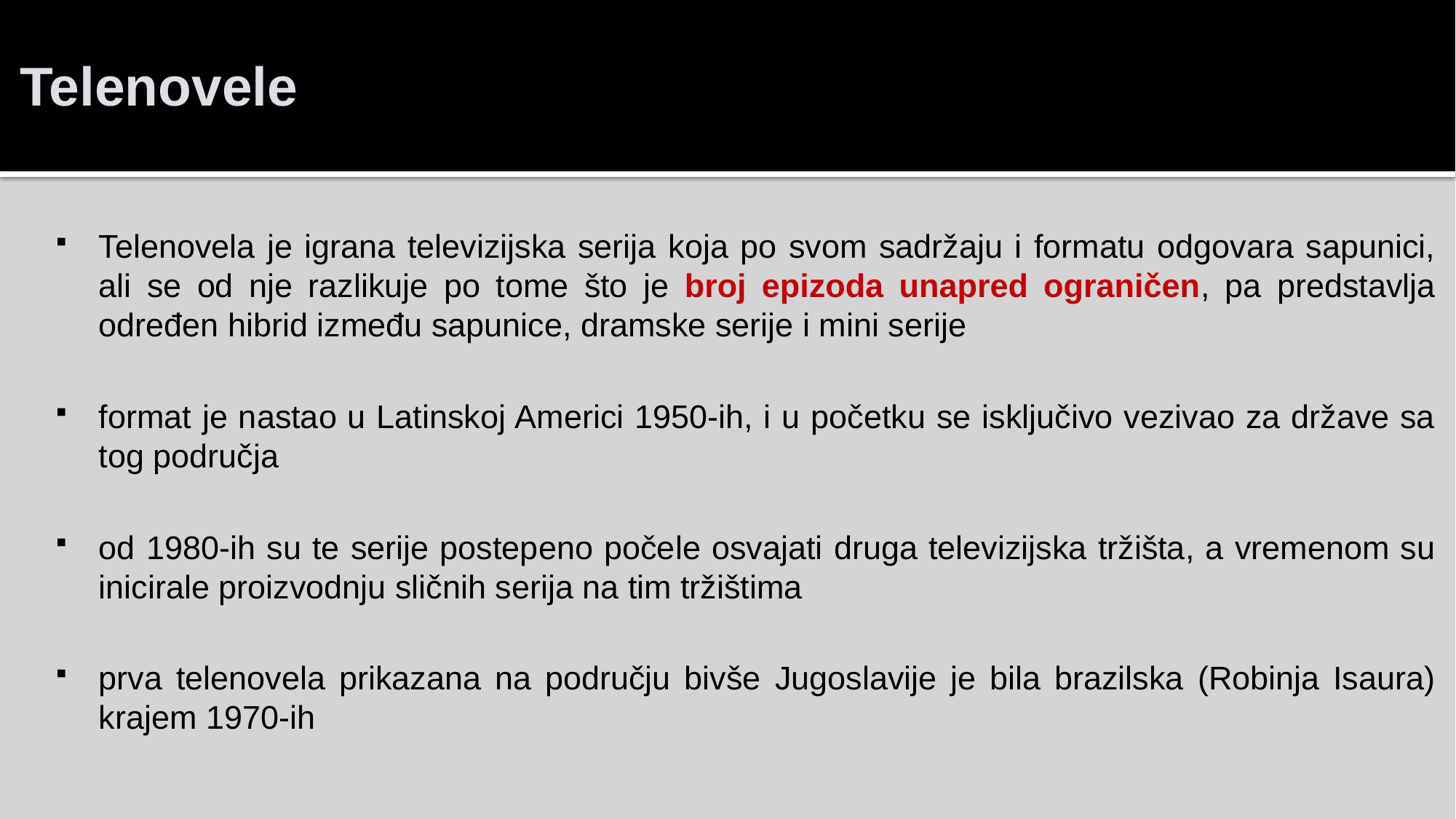

# Telenovele

Telenovela je igrana televizijska serija koja po svom sadržaju i formatu odgovara sapunici, ali se od nje razlikuje po tome što je broj epizoda unapred ograničen, pa predstavlja određen hibrid između sapunice, dramske serije i mini serije

format je nastao u Latinskoj Americi 1950-ih, i u početku se isključivo vezivao za države sa tog područja

od 1980-ih su te serije postepeno počele osvajati druga televizijska tržišta, a vremenom su inicirale proizvodnju sličnih serija na tim tržištima

prva telenovela prikazana na području bivše Jugoslavije je bila brazilska (Robinja Isaura) krajem 1970-ih